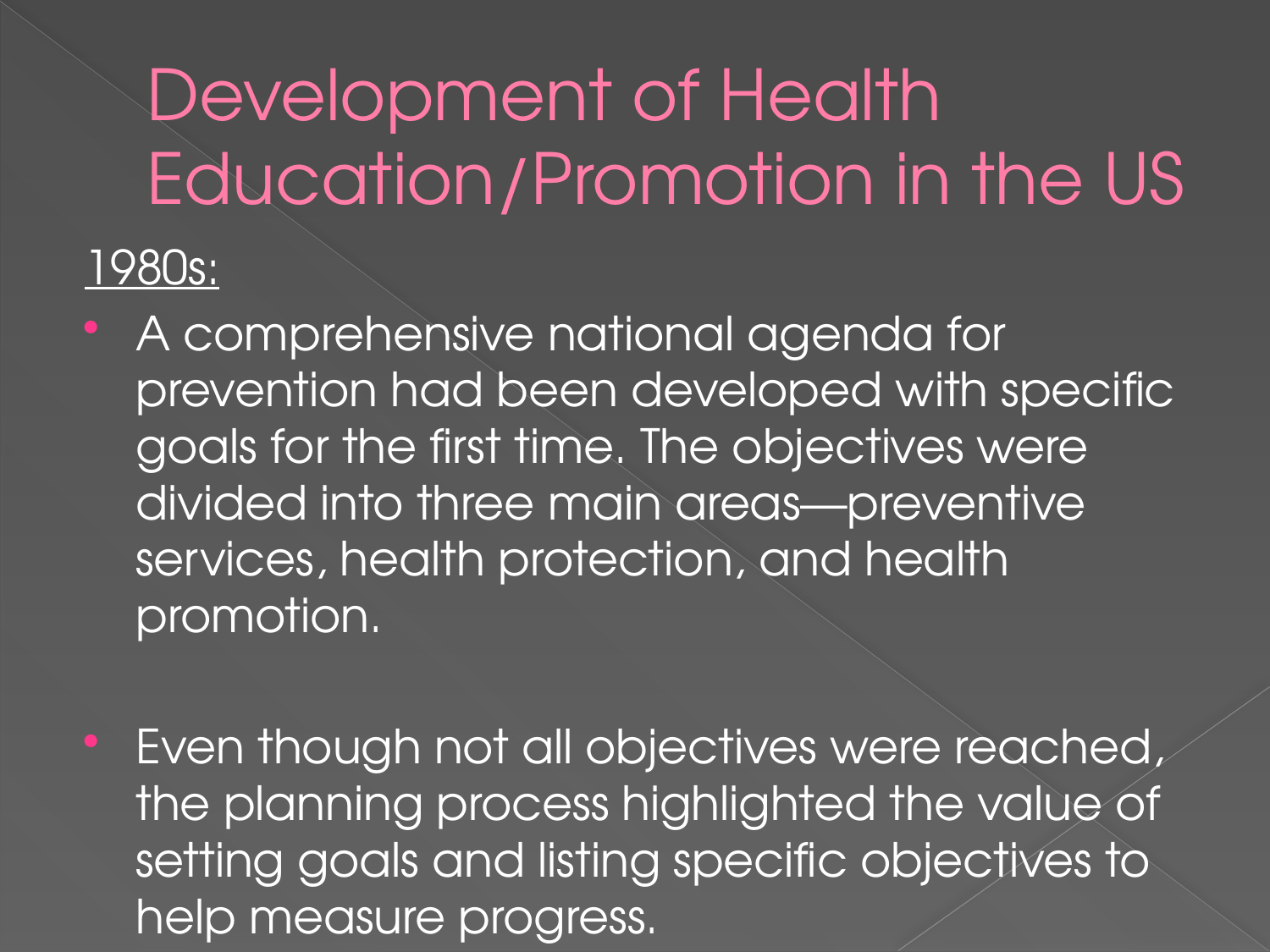

# Development of Health Education/Promotion in the US
1980s:
A comprehensive national agenda for prevention had been developed with specific goals for the first time. The objectives were divided into three main areas—preventive services, health protection, and health promotion.

Even though not all objectives were reached, the planning process highlighted the value of setting goals and listing specific objectives to help measure progress.